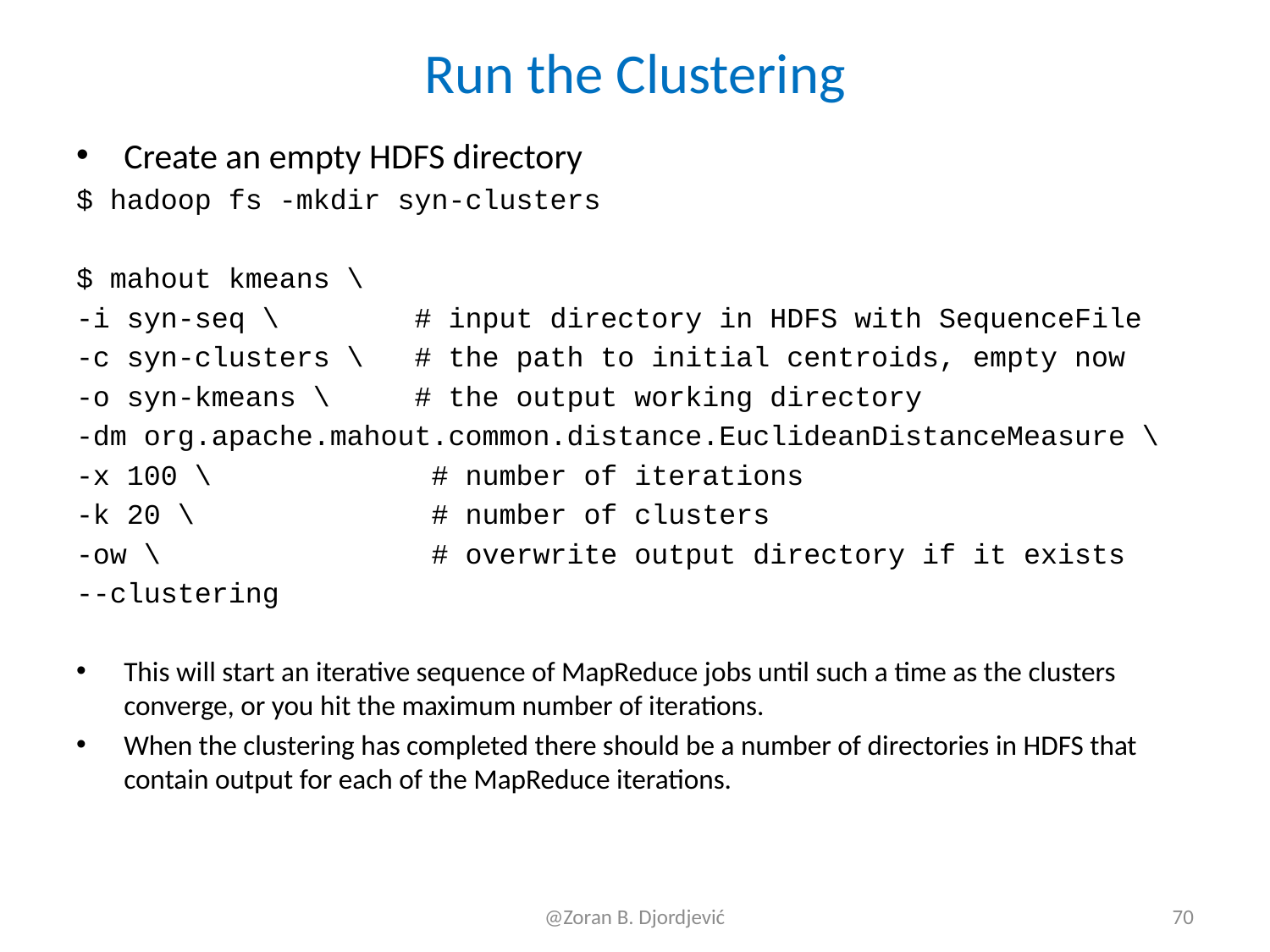

# Run the Clustering
Create an empty HDFS directory
$ hadoop fs -mkdir syn-clusters

$ mahout kmeans \
-i syn-seq \        # input directory in HDFS with SequenceFile
-c syn-clusters \   # the path to initial centroids, empty now
-o syn-kmeans \     # the output working directory
-dm org.apache.mahout.common.distance.EuclideanDistanceMeasure \
-x 100 \             # number of iterations
-k 20 \              # number of clusters
-ow \                # overwrite output directory if it exists
--clustering

This will start an iterative sequence of MapReduce jobs until such a time as the clusters converge, or you hit the maximum number of iterations.
When the clustering has completed there should be a number of directories in HDFS that contain output for each of the MapReduce iterations.
@Zoran B. Djordjević
70